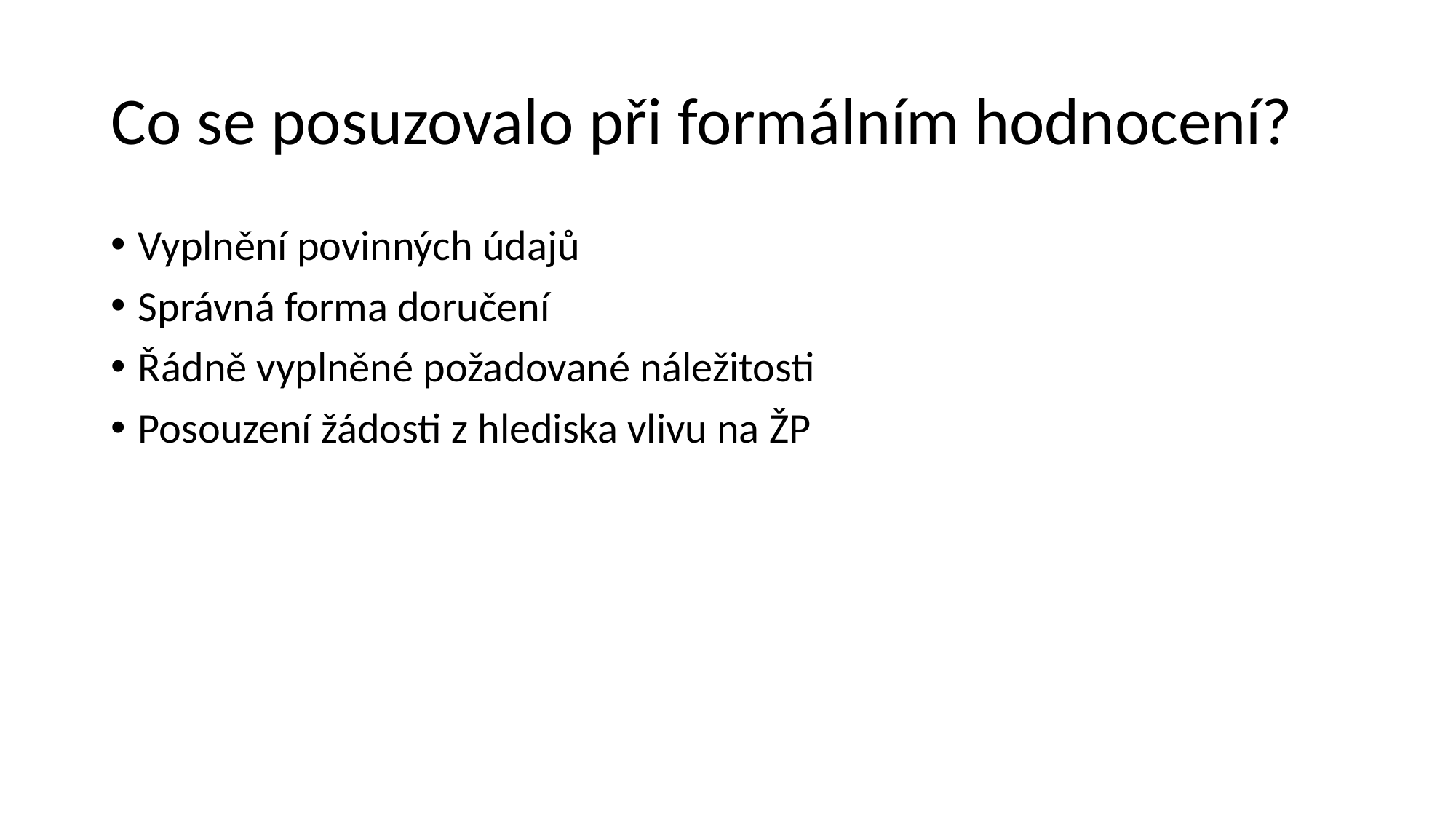

# Co se posuzovalo při formálním hodnocení?
Vyplnění povinných údajů
Správná forma doručení
Řádně vyplněné požadované náležitosti
Posouzení žádosti z hlediska vlivu na ŽP